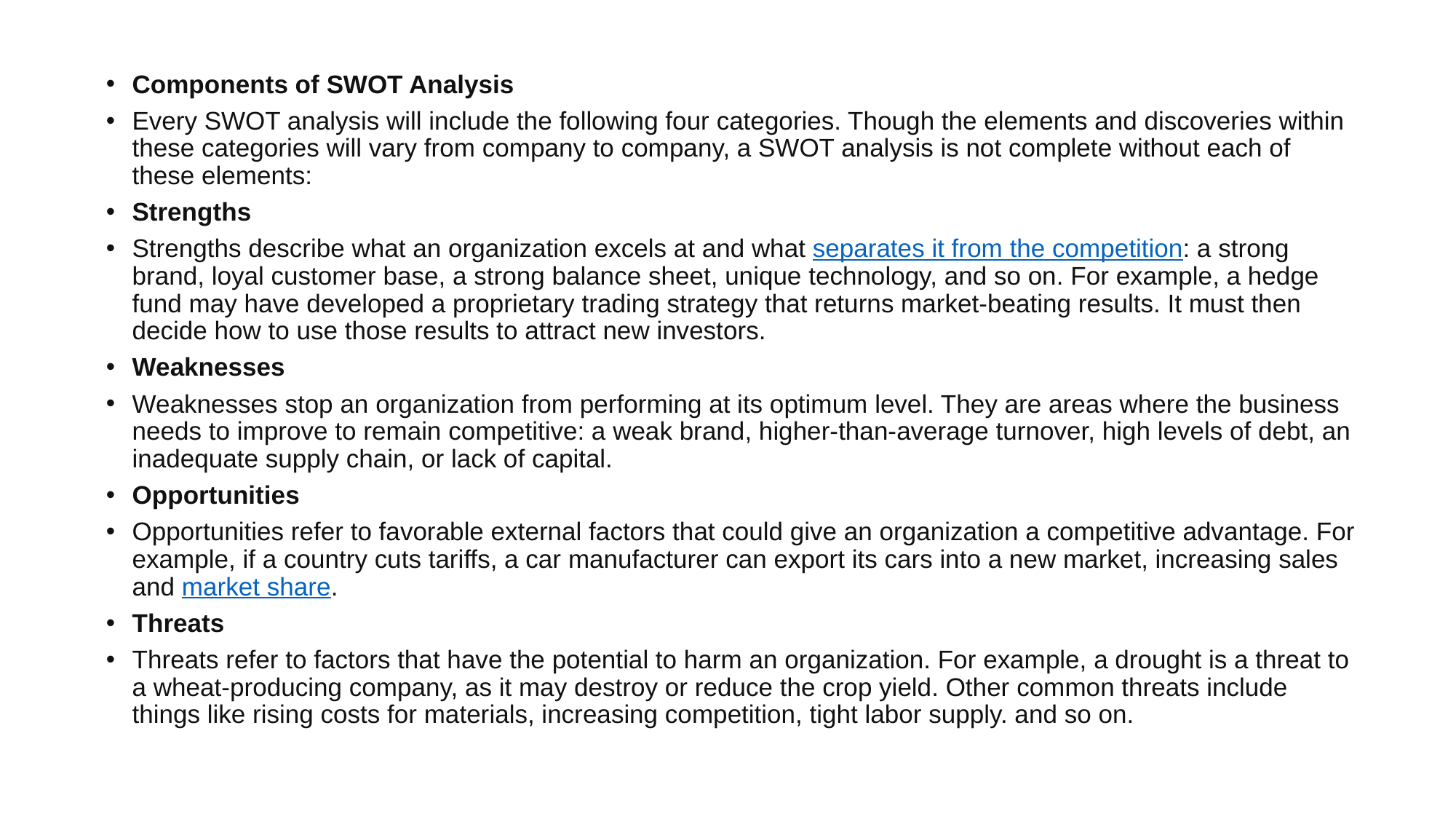

Components of SWOT Analysis
Every SWOT analysis will include the following four categories. Though the elements and discoveries within these categories will vary from company to company, a SWOT analysis is not complete without each of these elements:
Strengths
Strengths describe what an organization excels at and what separates it from the competition: a strong brand, loyal customer base, a strong balance sheet, unique technology, and so on. For example, a hedge fund may have developed a proprietary trading strategy that returns market-beating results. It must then decide how to use those results to attract new investors.
Weaknesses
Weaknesses stop an organization from performing at its optimum level. They are areas where the business needs to improve to remain competitive: a weak brand, higher-than-average turnover, high levels of debt, an inadequate supply chain, or lack of capital.
Opportunities
Opportunities refer to favorable external factors that could give an organization a competitive advantage. For example, if a country cuts tariffs, a car manufacturer can export its cars into a new market, increasing sales and market share.
Threats
Threats refer to factors that have the potential to harm an organization. For example, a drought is a threat to a wheat-producing company, as it may destroy or reduce the crop yield. Other common threats include things like rising costs for materials, increasing competition, tight labor supply. and so on.